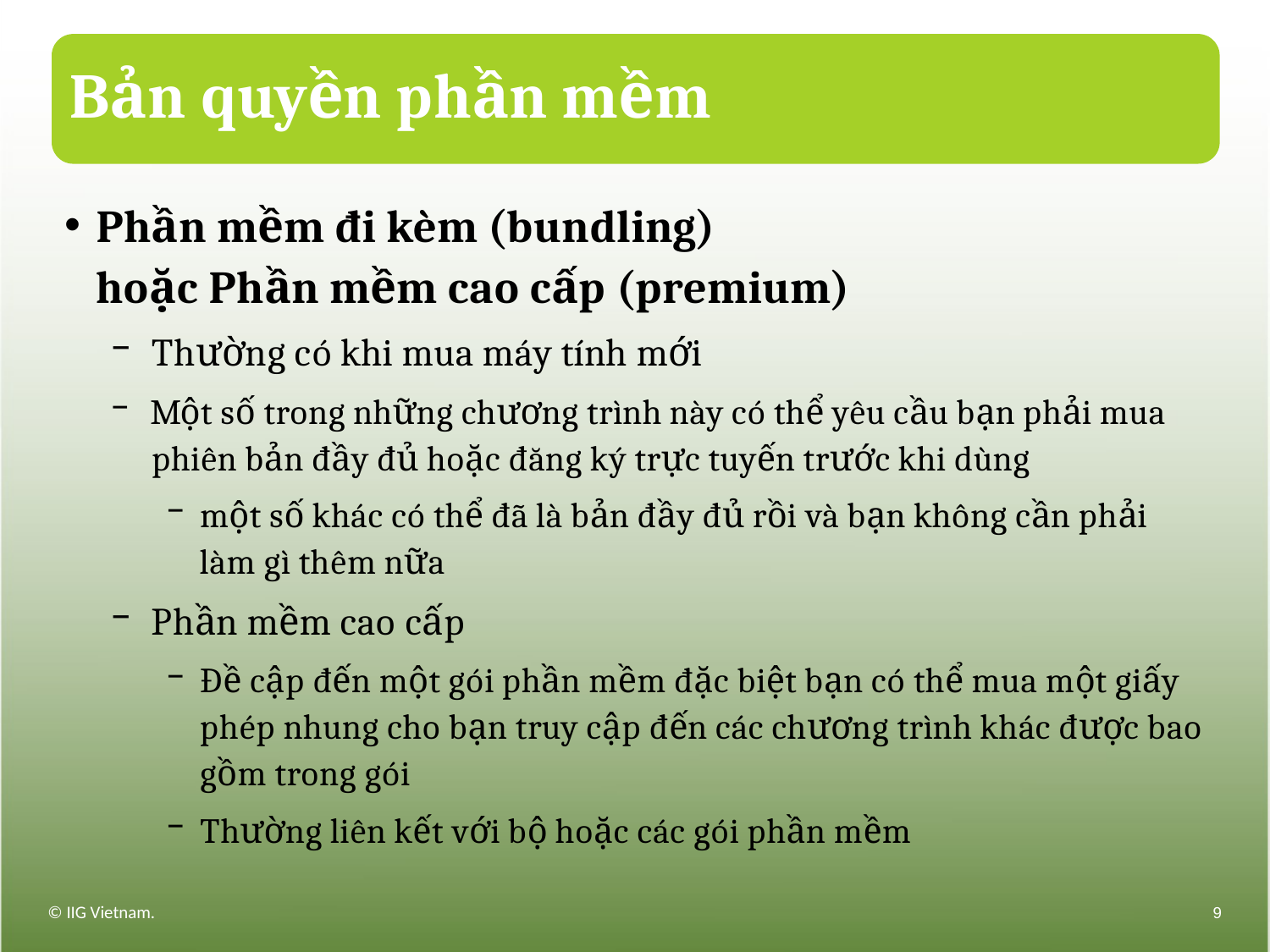

# Bản quyền phần mềm
Phần mềm đi kèm (bundling)
hoặc Phần mềm cao cấp (premium)
Thường có khi mua máy tính mới
Một số trong những chương trình này có thể yêu cầu bạn phải mua phiên bản đầy đủ hoặc đăng ký trực tuyến trước khi dùng
một số khác có thể đã là bản đầy đủ rồi và bạn không cần phải làm gì thêm nữa
Phần mềm cao cấp
Đề cập đến một gói phần mềm đặc biệt bạn có thể mua một giấy phép nhung cho bạn truy cập đến các chương trình khác được bao gồm trong gói
Thường liên kết với bộ hoặc các gói phần mềm
© IIG Vietnam.
9